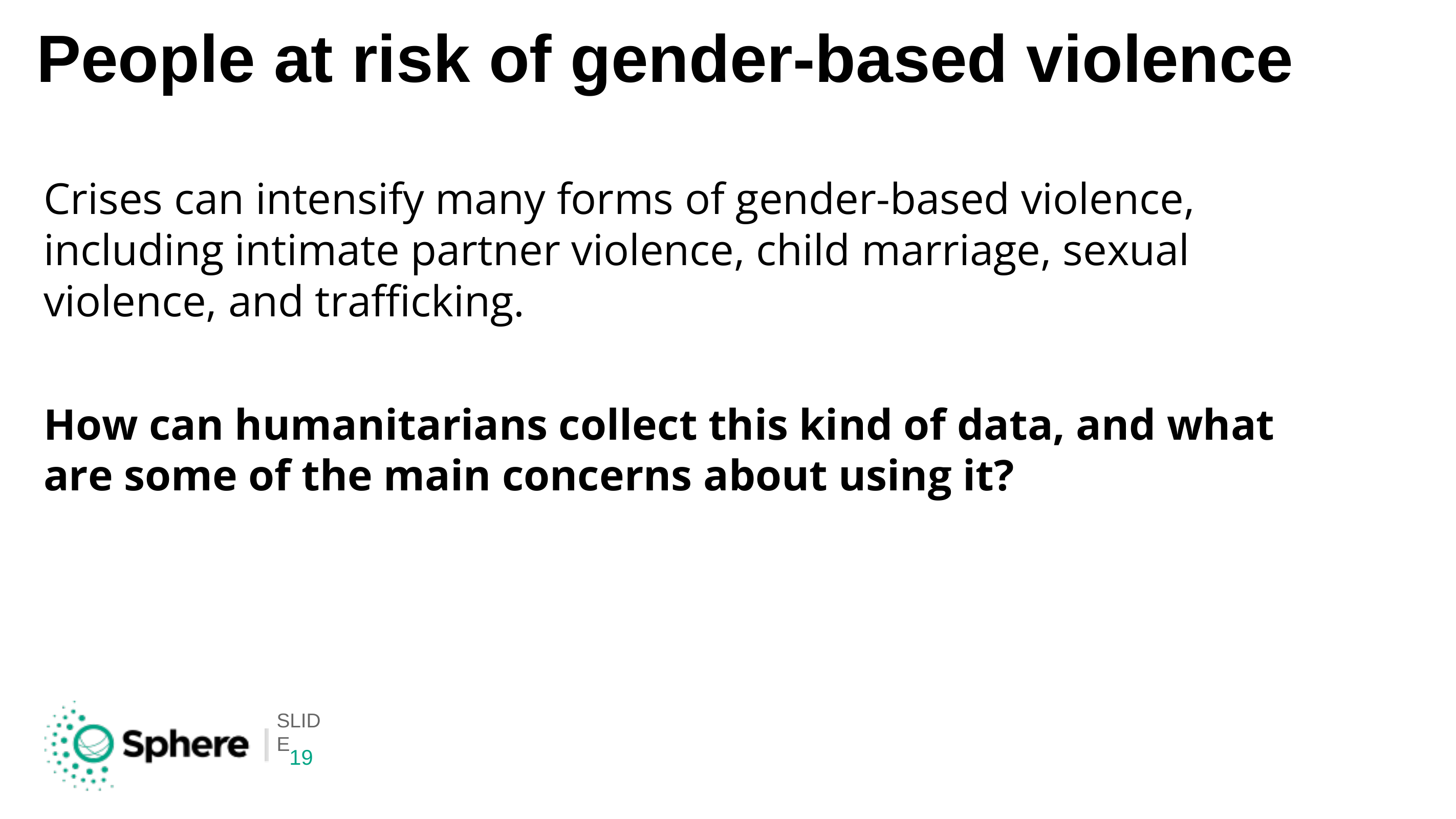

# People at risk of gender-based violence
Crises can intensify many forms of gender-based violence, including intimate partner violence, child marriage, sexual violence, and trafficking.

How can humanitarians collect this kind of data, and what are some of the main concerns about using it?

19